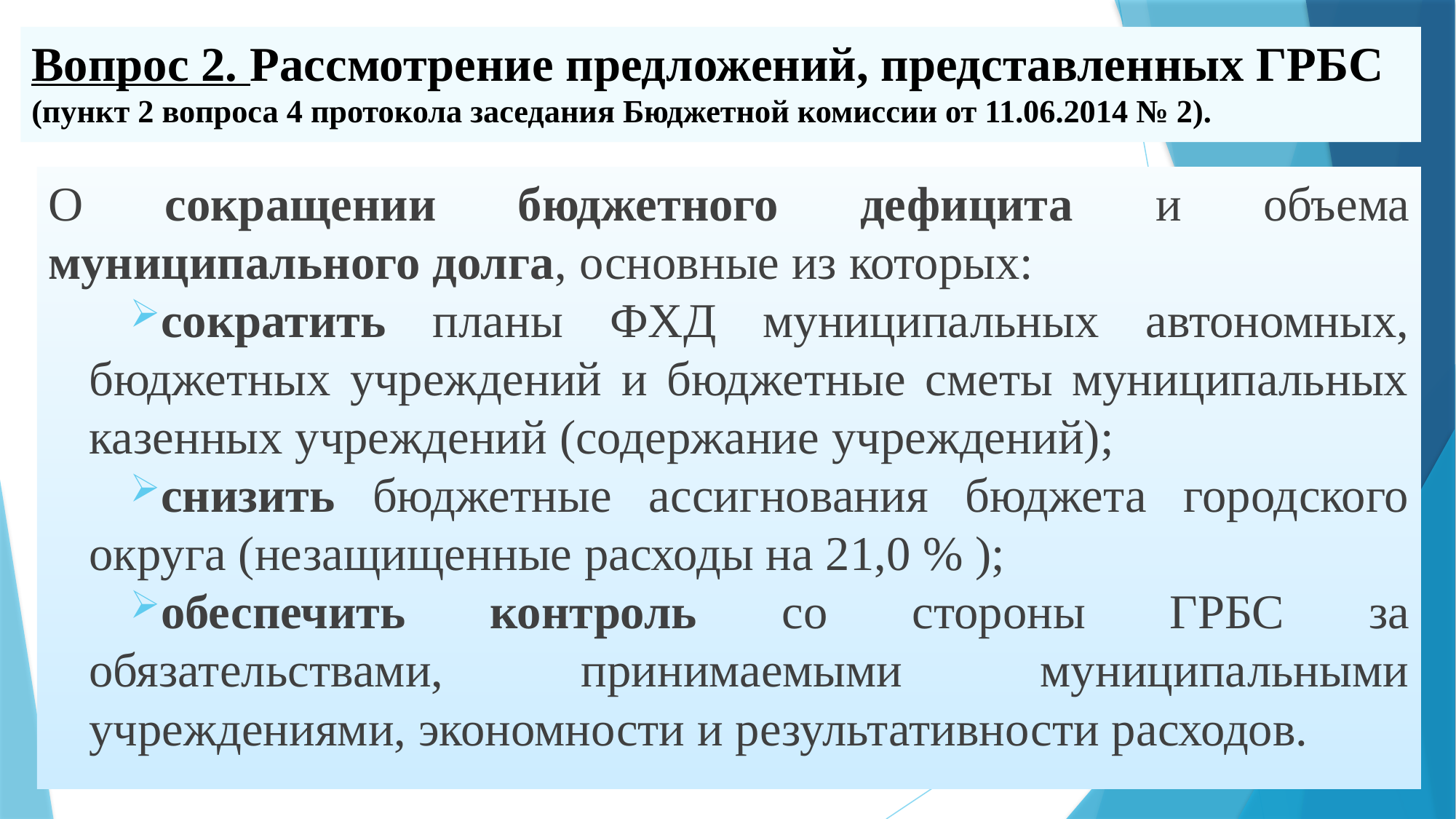

# Вопрос 2. Рассмотрение предложений, представленных ГРБС (пункт 2 вопроса 4 протокола заседания Бюджетной комиссии от 11.06.2014 № 2).
О сокращении бюджетного дефицита и объема муниципального долга, основные из которых:
сократить планы ФХД муниципальных автономных, бюджетных учреждений и бюджетные сметы муниципальных казенных учреждений (содержание учреждений);
снизить бюджетные ассигнования бюджета городского округа (незащищенные расходы на 21,0 % );
обеспечить контроль со стороны ГРБС за обязательствами, принимаемыми муниципальными учреждениями, экономности и результативности расходов.